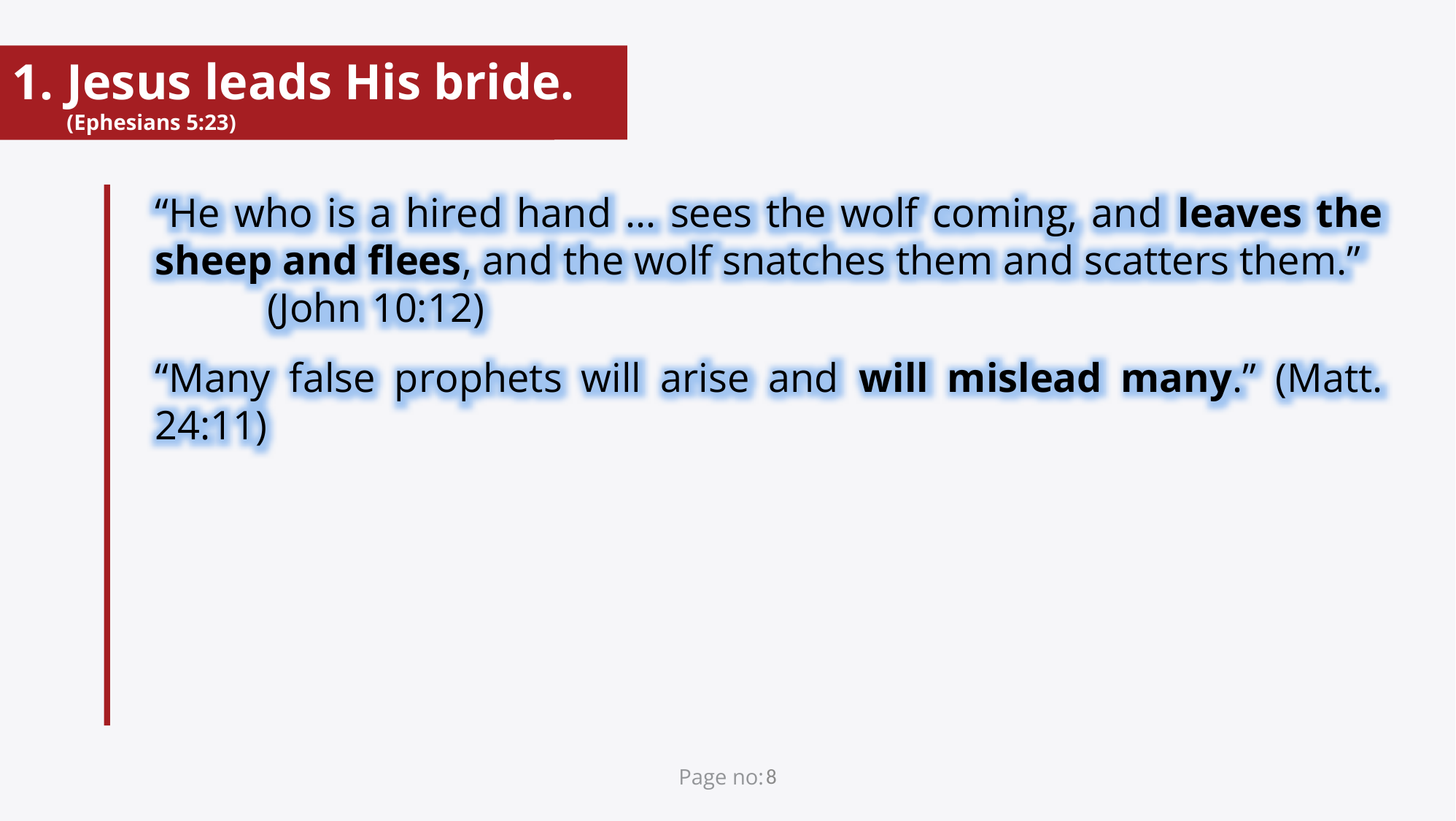

Jesus leads His bride. (Ephesians 5:23)

“He who is a hired hand … sees the wolf coming, and leaves the sheep and flees, and the wolf snatches them and scatters them.”              (John 10:12)
“Many false prophets will arise and will mislead many.” (Matt. 24:11)